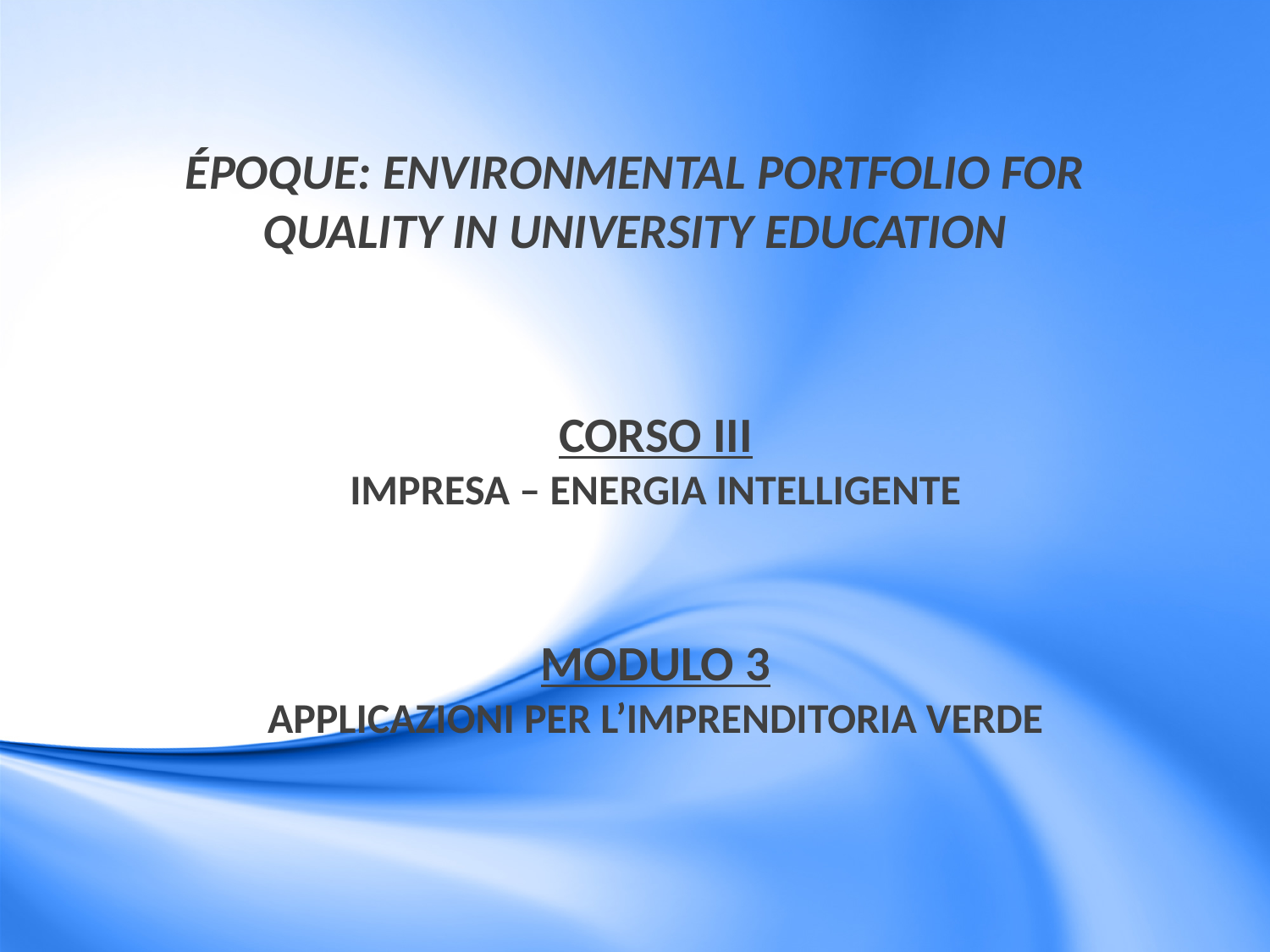

ÉPOQUE: Environmental POrtfolio for Quality in University Education

CORSO III
Impresa – Energia Intelligente

MODULO 3
Applicazioni per l’imprenditoria verde